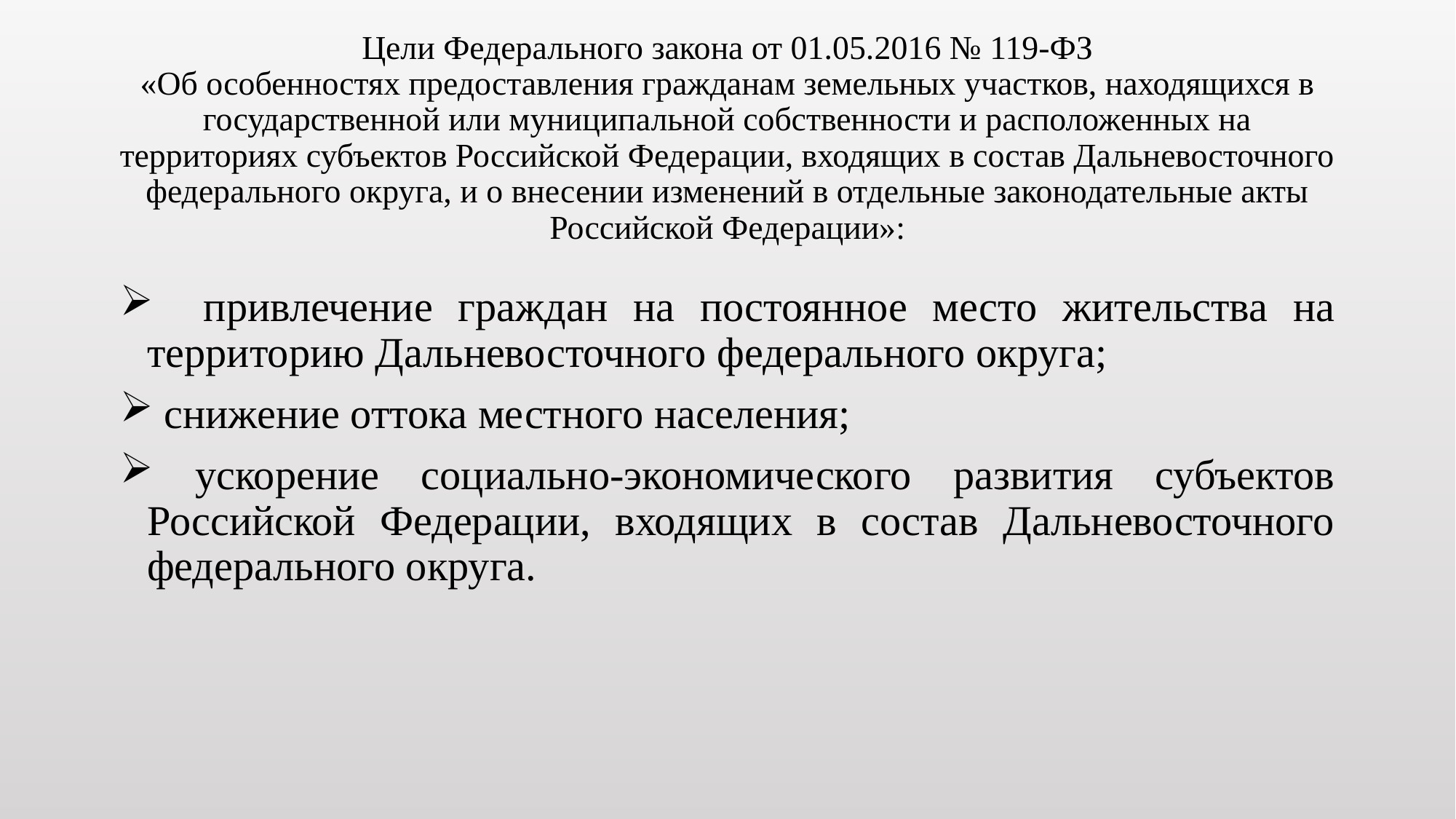

# Цели Федерального закона от 01.05.2016 № 119-ФЗ «Об особенностях предоставления гражданам земельных участков, находящихся в государственной или муниципальной собственности и расположенных на территориях субъектов Российской Федерации, входящих в состав Дальневосточного федерального округа, и о внесении изменений в отдельные законодательные акты Российской Федерации»:
  привлечение граждан на постоянное место жительства на территорию Дальневосточного федерального округа;
 снижение оттока местного населения;
 ускорение социально-экономического развития субъектов Российской Федерации, входящих в состав Дальневосточного федерального округа.